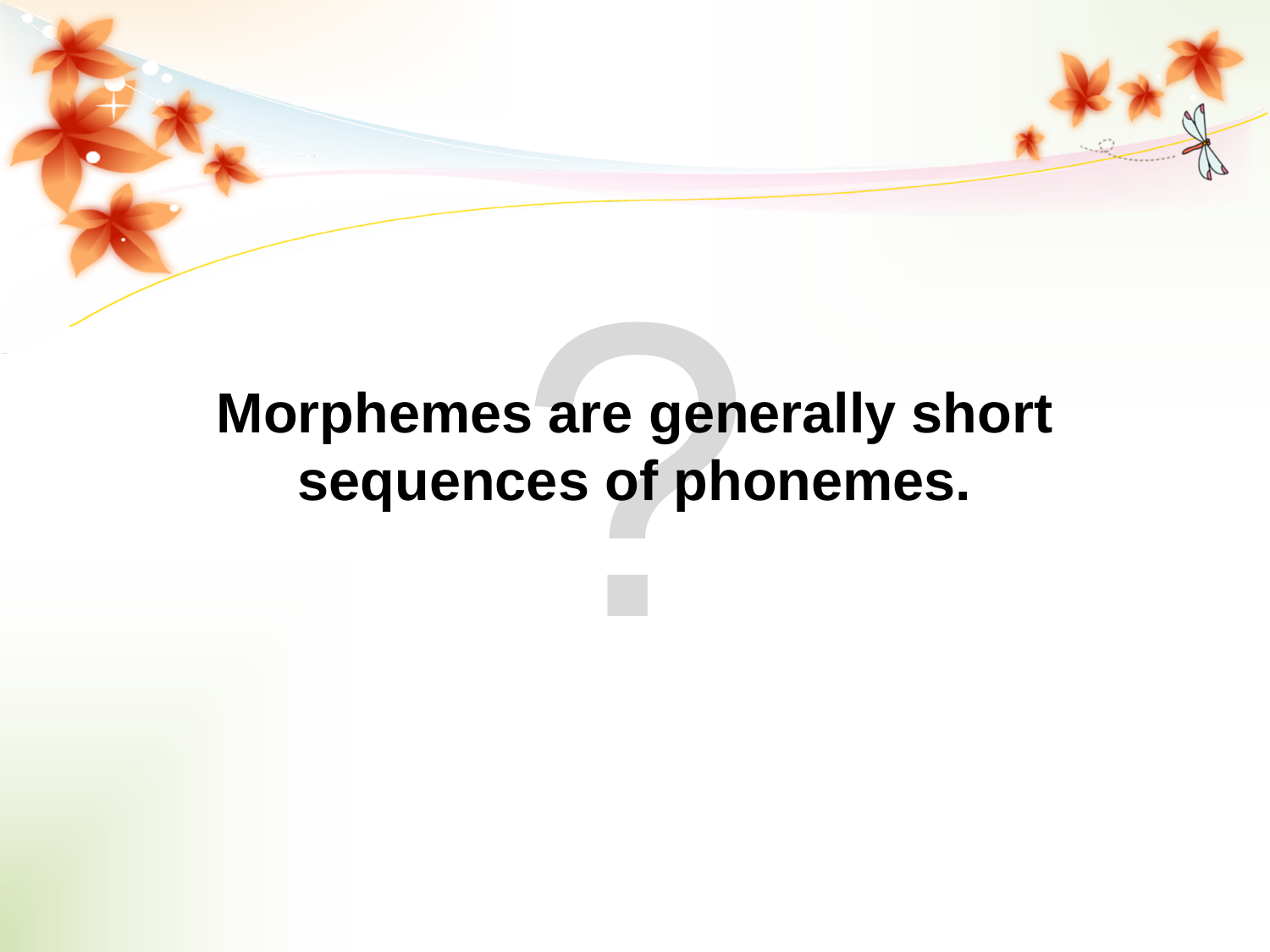

?
Morphemes are generally short sequences of phonemes.